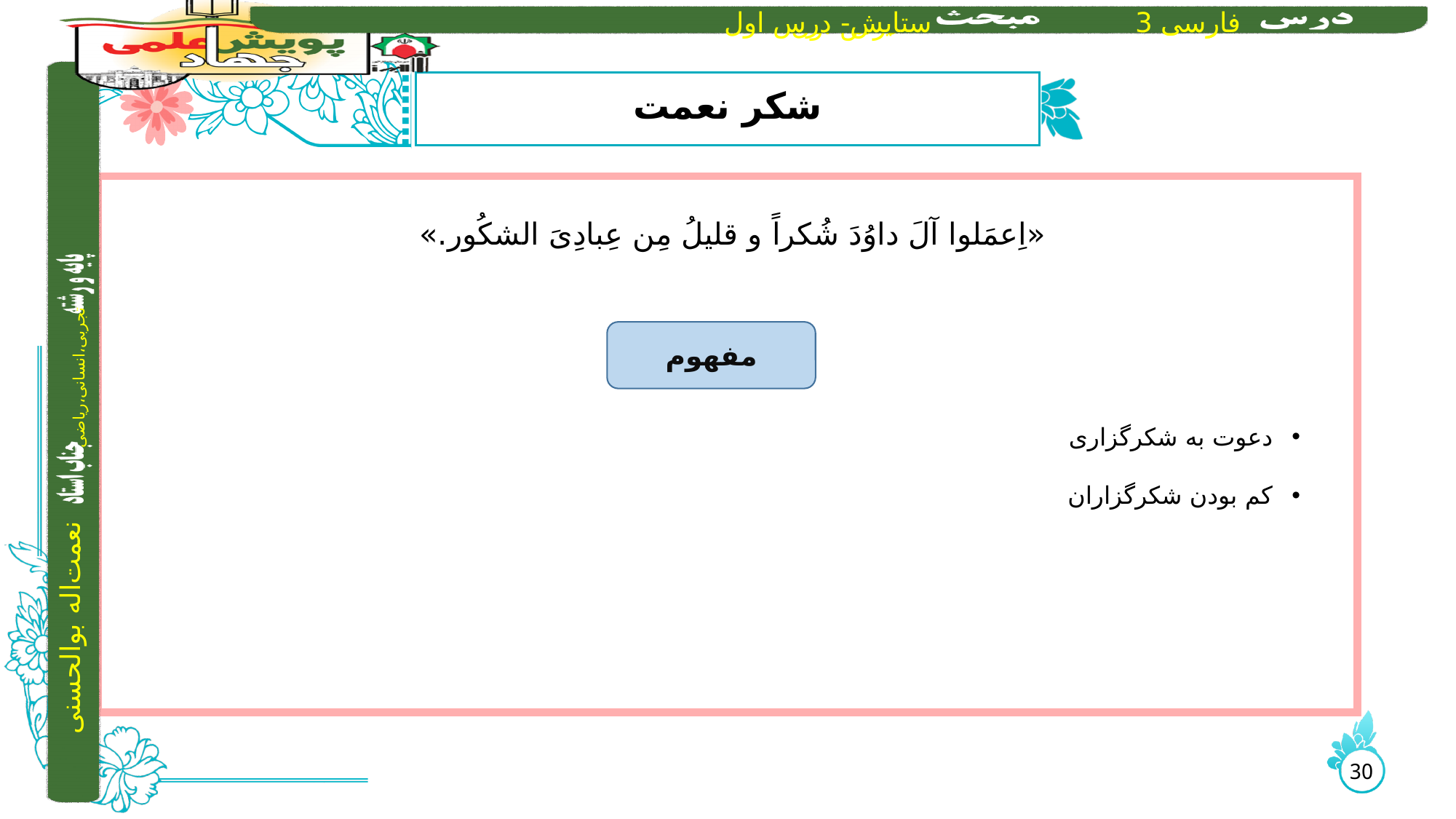

# شکر نعمت
«اِعمَلوا آلَ داوُدَ شُکراً و قلیلُ مِن عِبادِیَ الشکُور.»

دعوت به شکرگزاری
کم بودن شکرگزاران